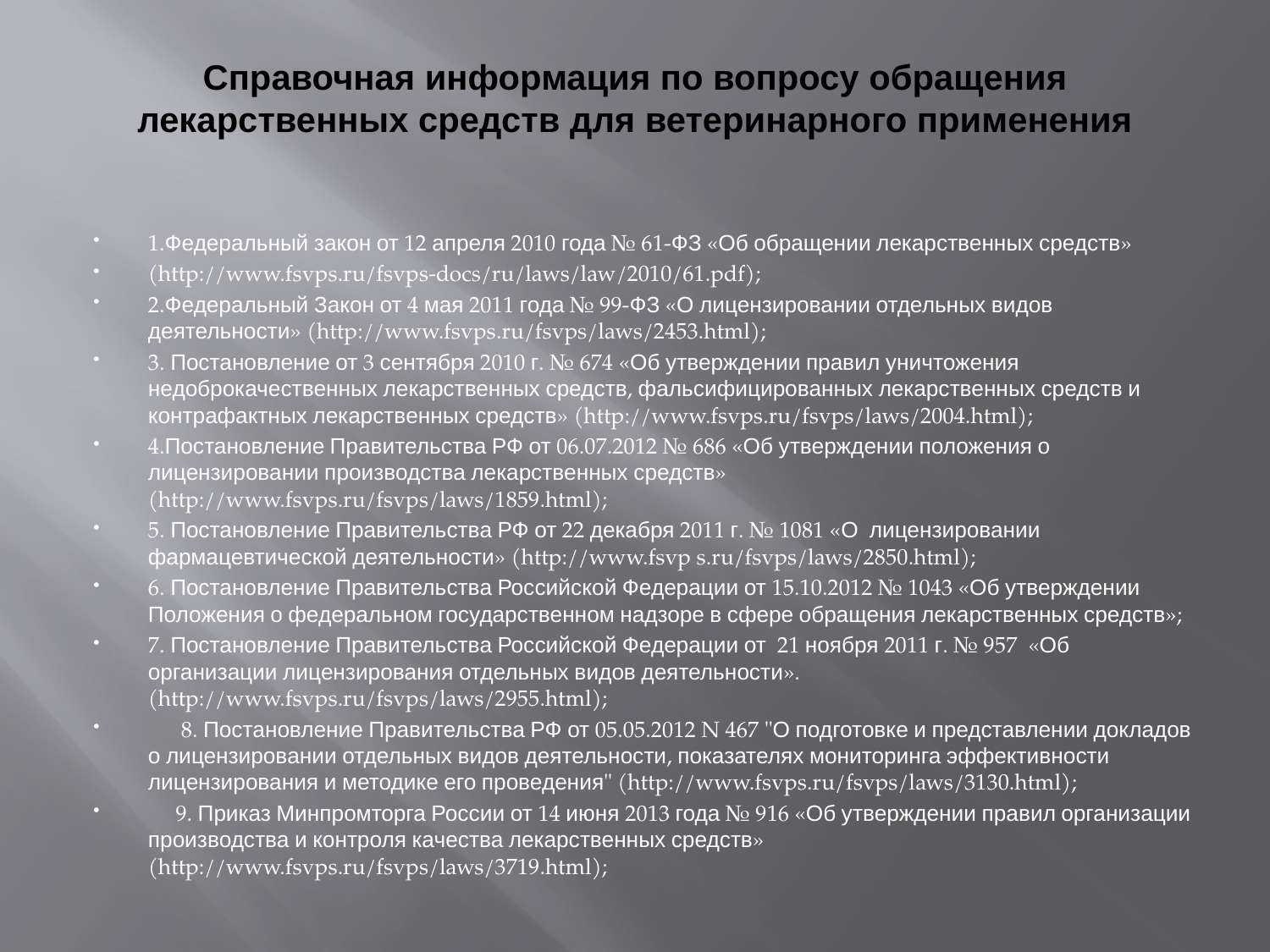

# Справочная информация по вопросу обращения лекарственных средств для ветеринарного применения
1.Федеральный закон от 12 апреля 2010 года № 61-ФЗ «Об обращении лекарственных средств»
(http://www.fsvps.ru/fsvps-docs/ru/laws/law/2010/61.pdf);
2.Федеральный Закон от 4 мая 2011 года № 99-ФЗ «О лицензировании отдельных видов деятельности» (http://www.fsvps.ru/fsvps/laws/2453.html);
3. Постановление от 3 сентября 2010 г. № 674 «Об утверждении правил уничтожения недоброкачественных лекарственных средств, фальсифицированных лекарственных средств и контрафактных лекарственных средств» (http://www.fsvps.ru/fsvps/laws/2004.html);
4.Постановление Правительства РФ от 06.07.2012 № 686 «Об утверждении положения о лицензировании производства лекарственных средств»  (http://www.fsvps.ru/fsvps/laws/1859.html);
5. Постановление Правительства РФ от 22 декабря 2011 г. № 1081 «О  лицензировании фармацевтической деятельности» (http://www.fsvp s.ru/fsvps/laws/2850.html);
6. Постановление Правительства Российской Федерации от 15.10.2012 № 1043 «Об утверждении Положения о федеральном государственном надзоре в сфере обращения лекарственных средств»;
7. Постановление Правительства Российской Федерации от  21 ноября 2011 г. № 957  «Об организации лицензирования отдельных видов деятельности». (http://www.fsvps.ru/fsvps/laws/2955.html);
      8. Постановление Правительства РФ от 05.05.2012 N 467 "О подготовке и представлении докладов о лицензировании отдельных видов деятельности, показателях мониторинга эффективности лицензирования и методике его проведения" (http://www.fsvps.ru/fsvps/laws/3130.html);
     9. Приказ Минпромторга России от 14 июня 2013 года № 916 «Об утверждении правил организации производства и контроля качества лекарственных средств» (http://www.fsvps.ru/fsvps/laws/3719.html);